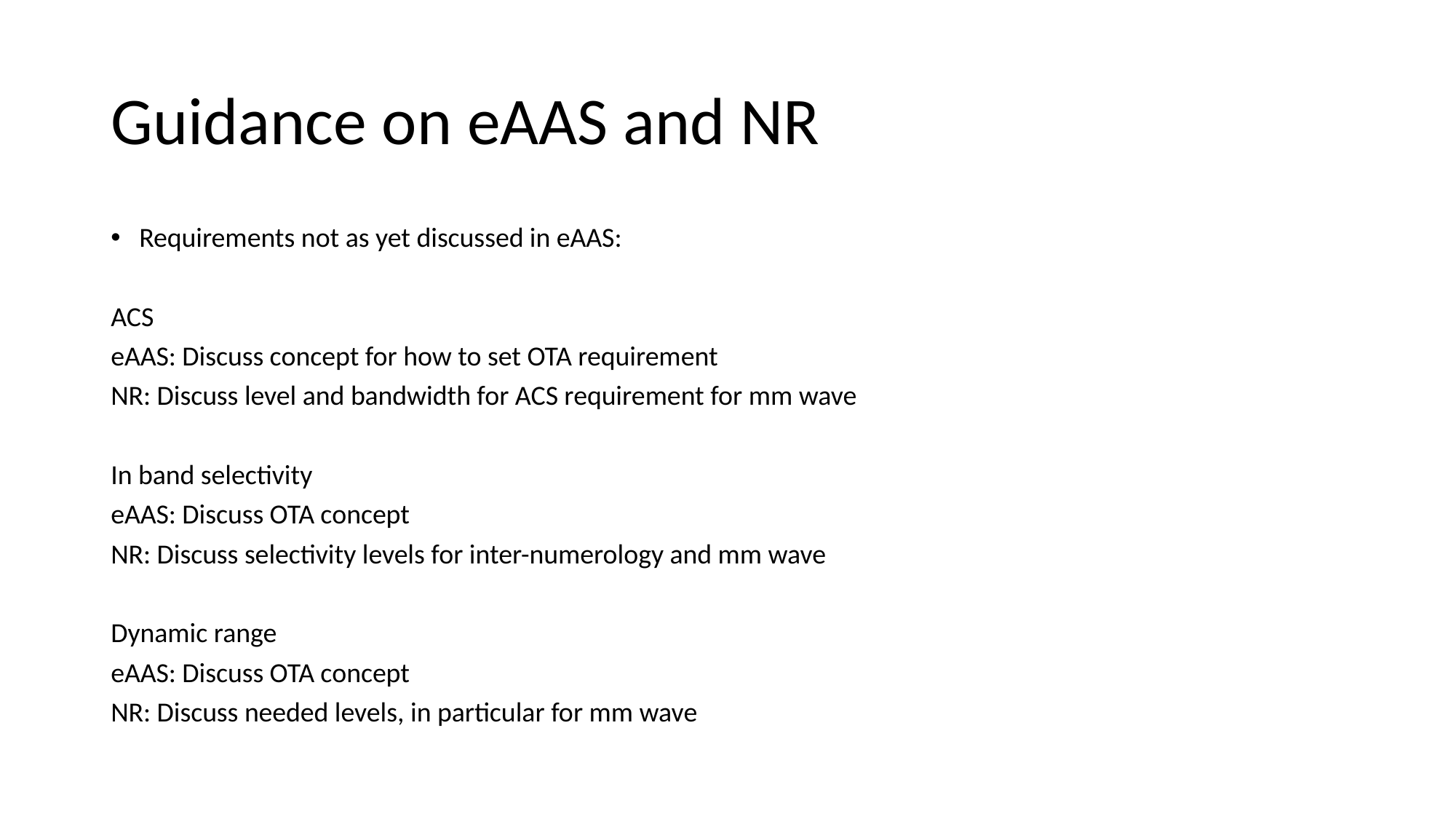

# Guidance on eAAS and NR
Requirements not as yet discussed in eAAS:

ACS
eAAS: Discuss concept for how to set OTA requirement
NR: Discuss level and bandwidth for ACS requirement for mm wave

In band selectivity
eAAS: Discuss OTA concept
NR: Discuss selectivity levels for inter-numerology and mm wave

Dynamic range
eAAS: Discuss OTA concept
NR: Discuss needed levels, in particular for mm wave